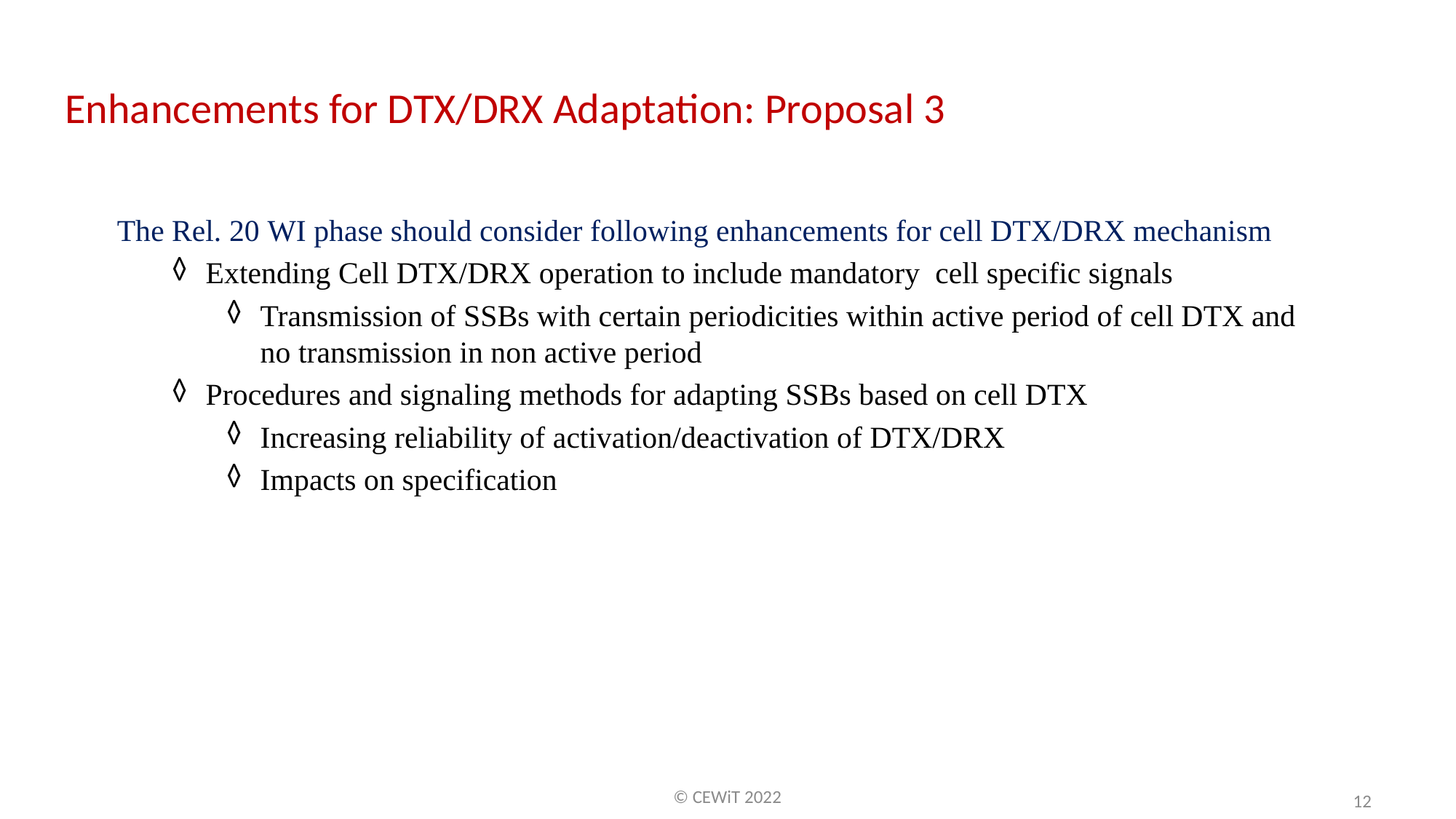

Enhancements for DTX/DRX Adaptation: Proposal 3

The Rel. 20 WI phase should consider following enhancements for cell DTX/DRX mechanism
Extending Cell DTX/DRX operation to include mandatory  cell specific signals
Transmission of SSBs with certain periodicities within active period of cell DTX and no transmission in non active period
Procedures and signaling methods for adapting SSBs based on cell DTX
Increasing reliability of activation/deactivation of DTX/DRX
Impacts on specification
© CEWiT 2022
12